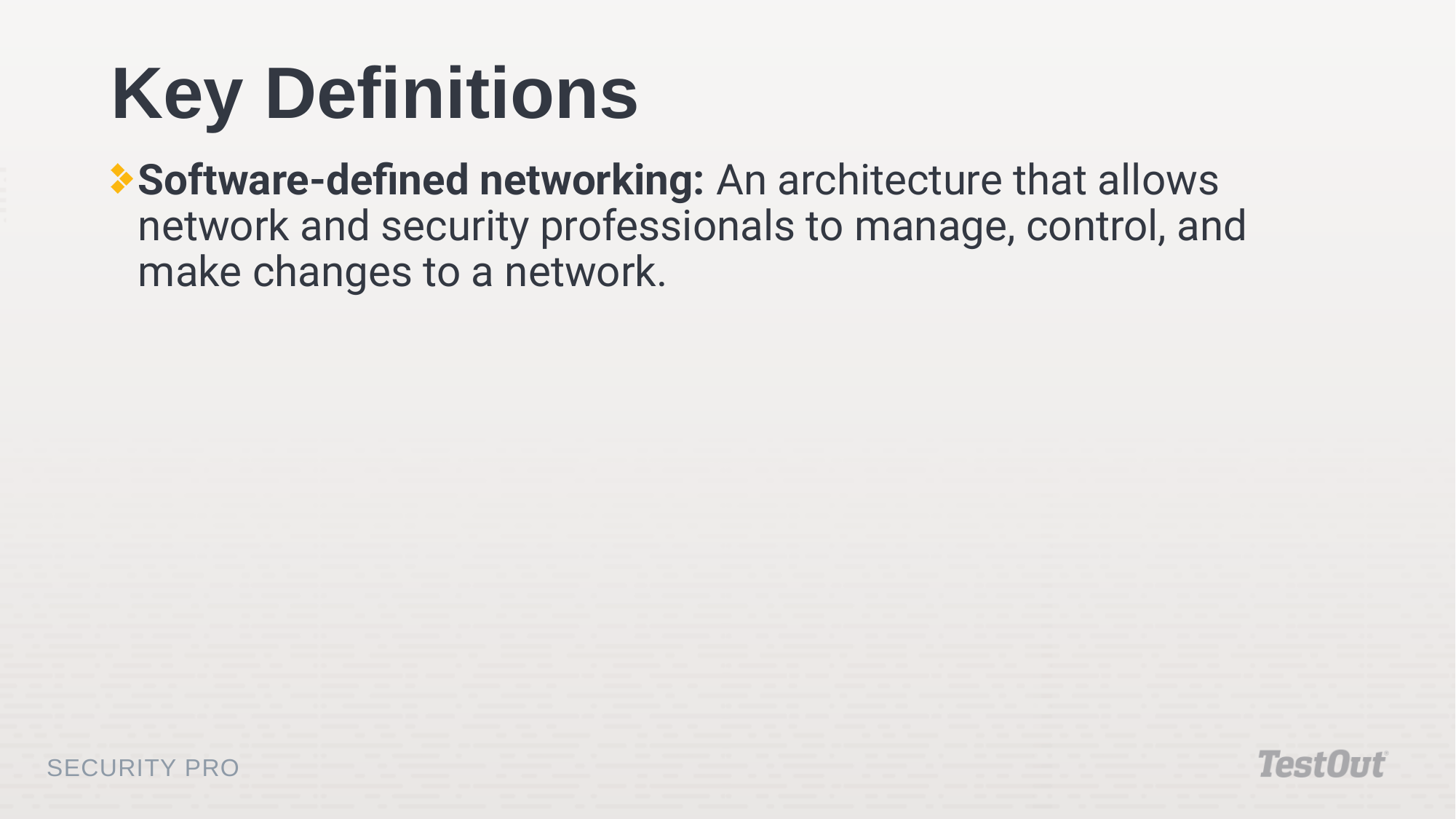

# Key Definitions
Software-defined networking: An architecture that allows network and security professionals to manage, control, and make changes to a network.
Security Pro